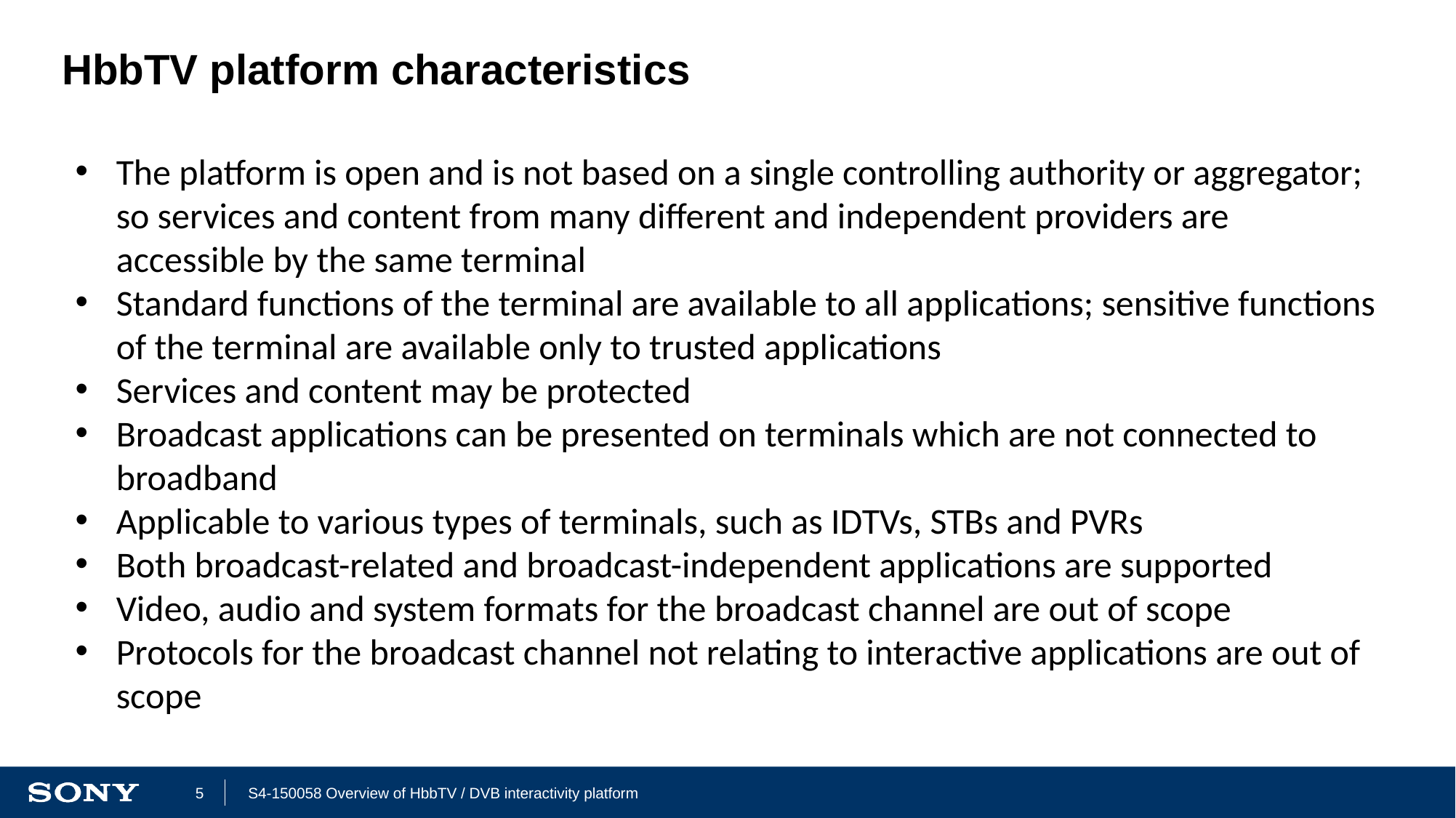

# HbbTV platform characteristics
The platform is open and is not based on a single controlling authority or aggregator; so services and content from many different and independent providers are accessible by the same terminal
Standard functions of the terminal are available to all applications; sensitive functions of the terminal are available only to trusted applications
Services and content may be protected
Broadcast applications can be presented on terminals which are not connected to broadband
Applicable to various types of terminals, such as IDTVs, STBs and PVRs
Both broadcast-related and broadcast-independent applications are supported
Video, audio and system formats for the broadcast channel are out of scope
Protocols for the broadcast channel not relating to interactive applications are out of scope